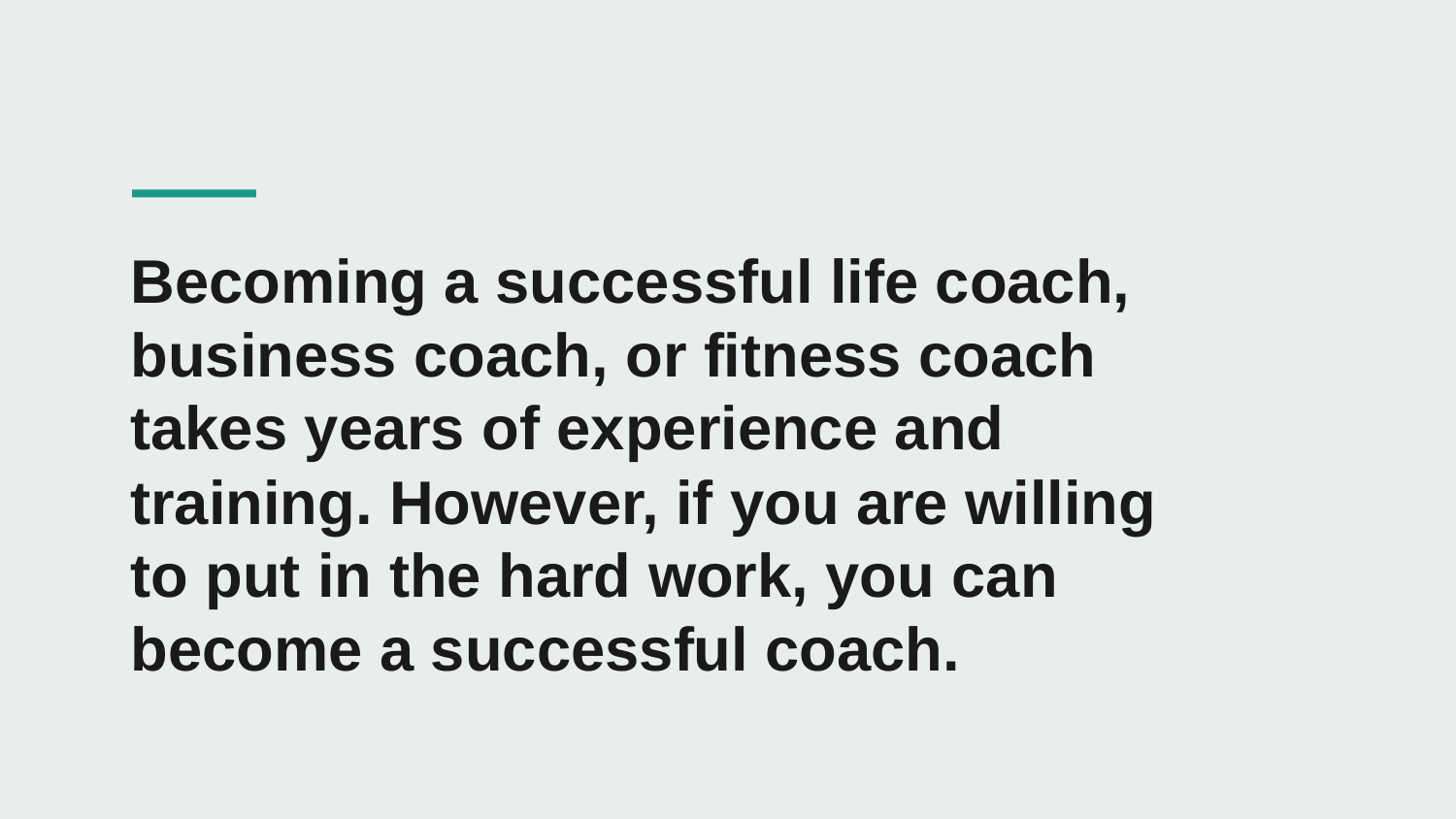

# Becoming a successful life coach, business coach, or fitness coach takes years of experience and training. However, if you are willing to put in the hard work, you can become a successful coach.